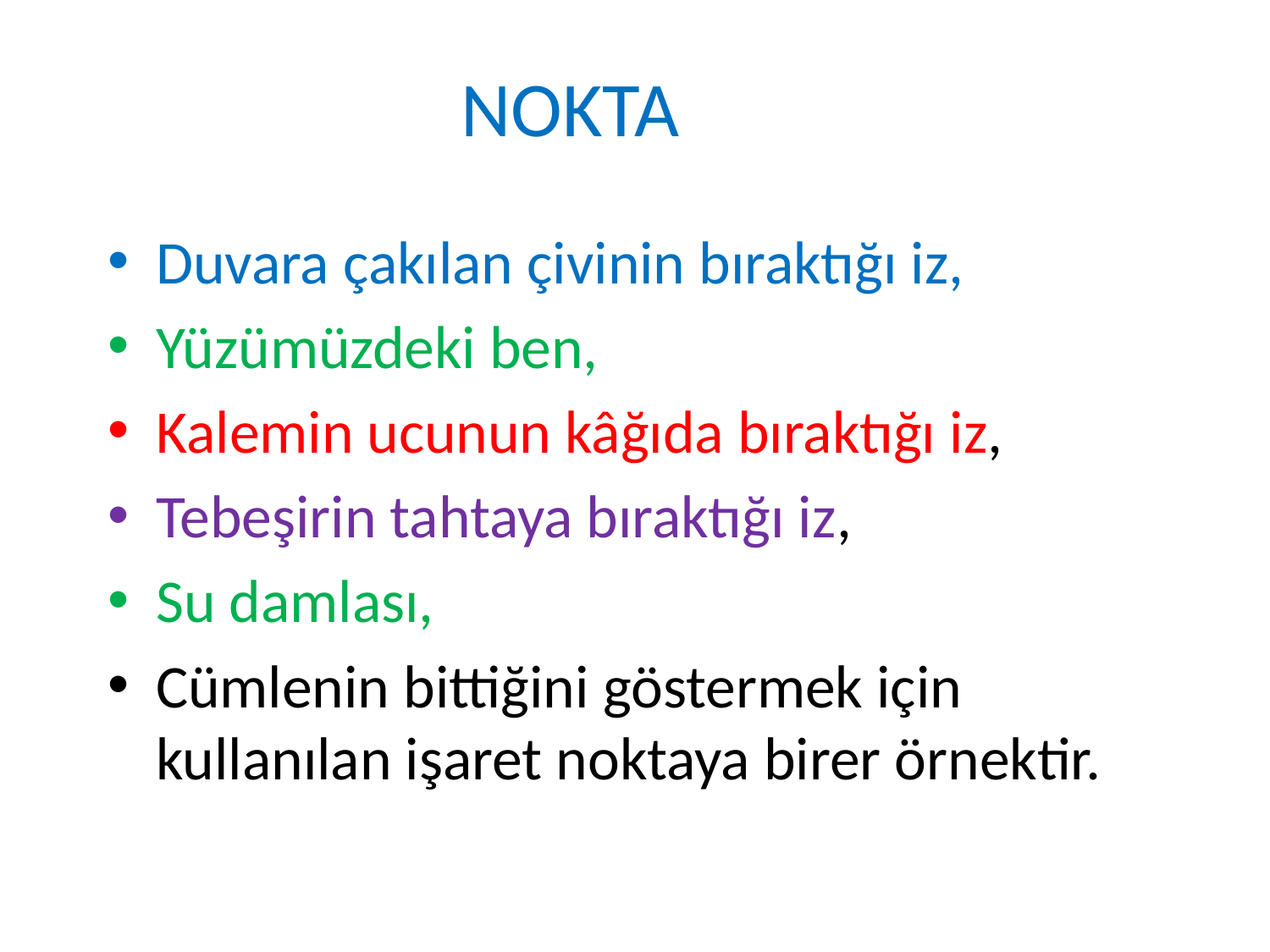

# NOKTA
Duvara çakılan çivinin bıraktığı iz,
Yüzümüzdeki ben,
Kalemin ucunun kâğıda bıraktığı iz,
Tebeşirin tahtaya bıraktığı iz,
Su damlası,
Cümlenin bittiğini göstermek için kullanılan işaret noktaya birer örnektir.